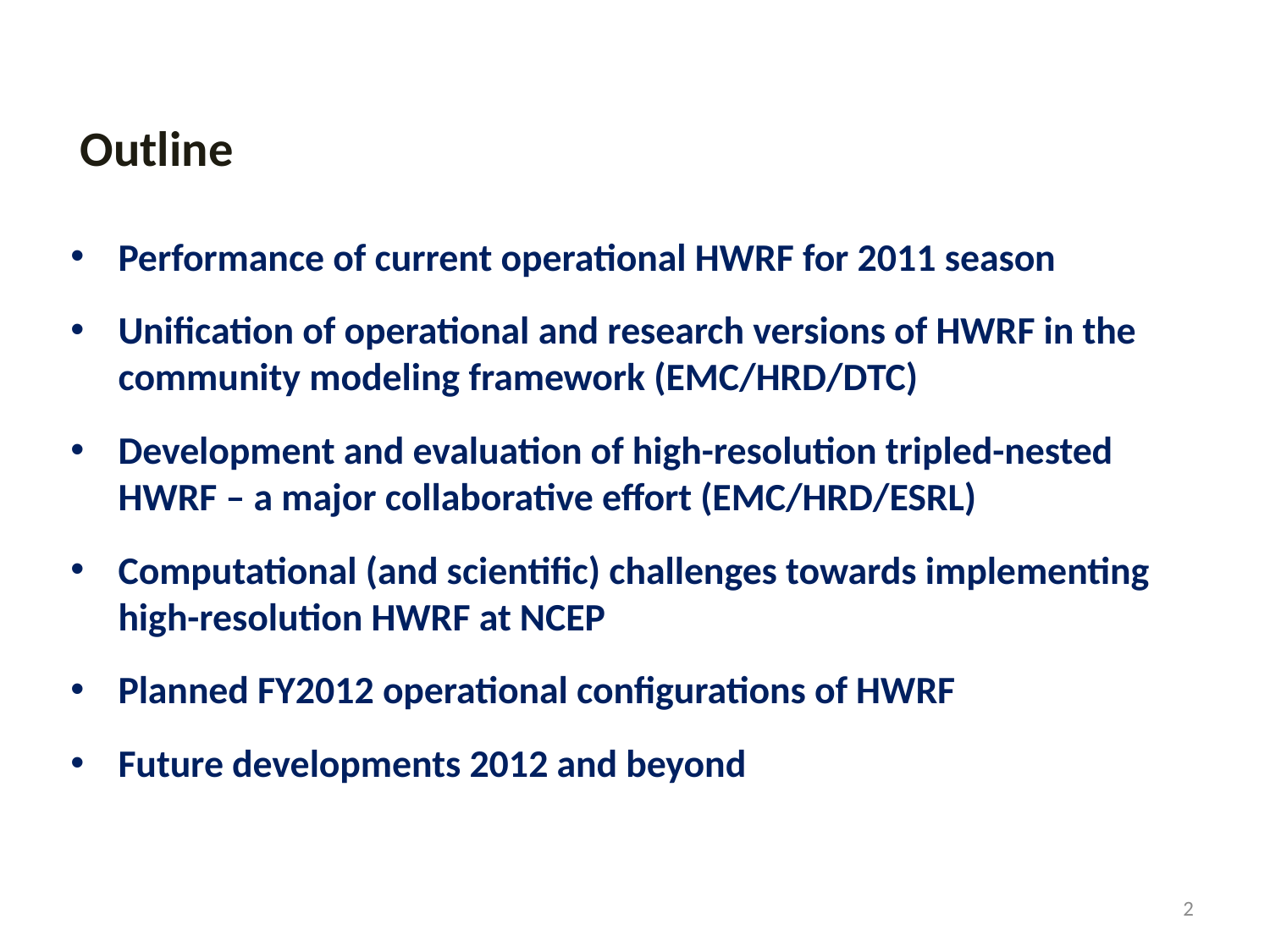

# Outline
Performance of current operational HWRF for 2011 season
Unification of operational and research versions of HWRF in the community modeling framework (EMC/HRD/DTC)
Development and evaluation of high-resolution tripled-nested HWRF – a major collaborative effort (EMC/HRD/ESRL)
Computational (and scientific) challenges towards implementing high-resolution HWRF at NCEP
Planned FY2012 operational configurations of HWRF
Future developments 2012 and beyond
2